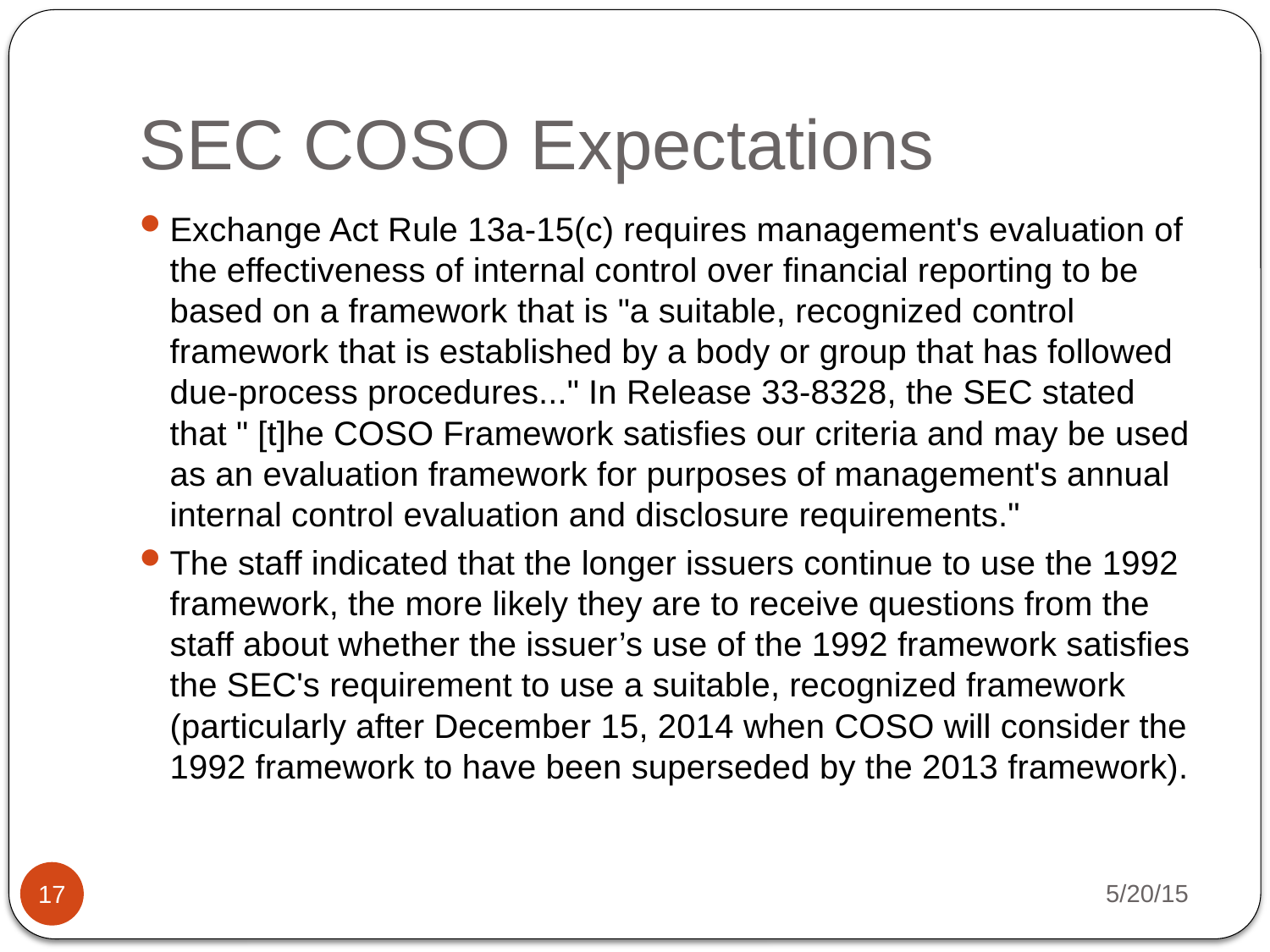

# SEC COSO Expectations
Exchange Act Rule 13a-15(c) requires management's evaluation of the effectiveness of internal control over financial reporting to be based on a framework that is "a suitable, recognized control framework that is established by a body or group that has followed due-process procedures..." In Release 33-8328, the SEC stated that " [t]he COSO Framework satisfies our criteria and may be used as an evaluation framework for purposes of management's annual internal control evaluation and disclosure requirements."
The staff indicated that the longer issuers continue to use the 1992 framework, the more likely they are to receive questions from the staff about whether the issuer’s use of the 1992 framework satisfies the SEC's requirement to use a suitable, recognized framework (particularly after December 15, 2014 when COSO will consider the 1992 framework to have been superseded by the 2013 framework).

5/20/15
17